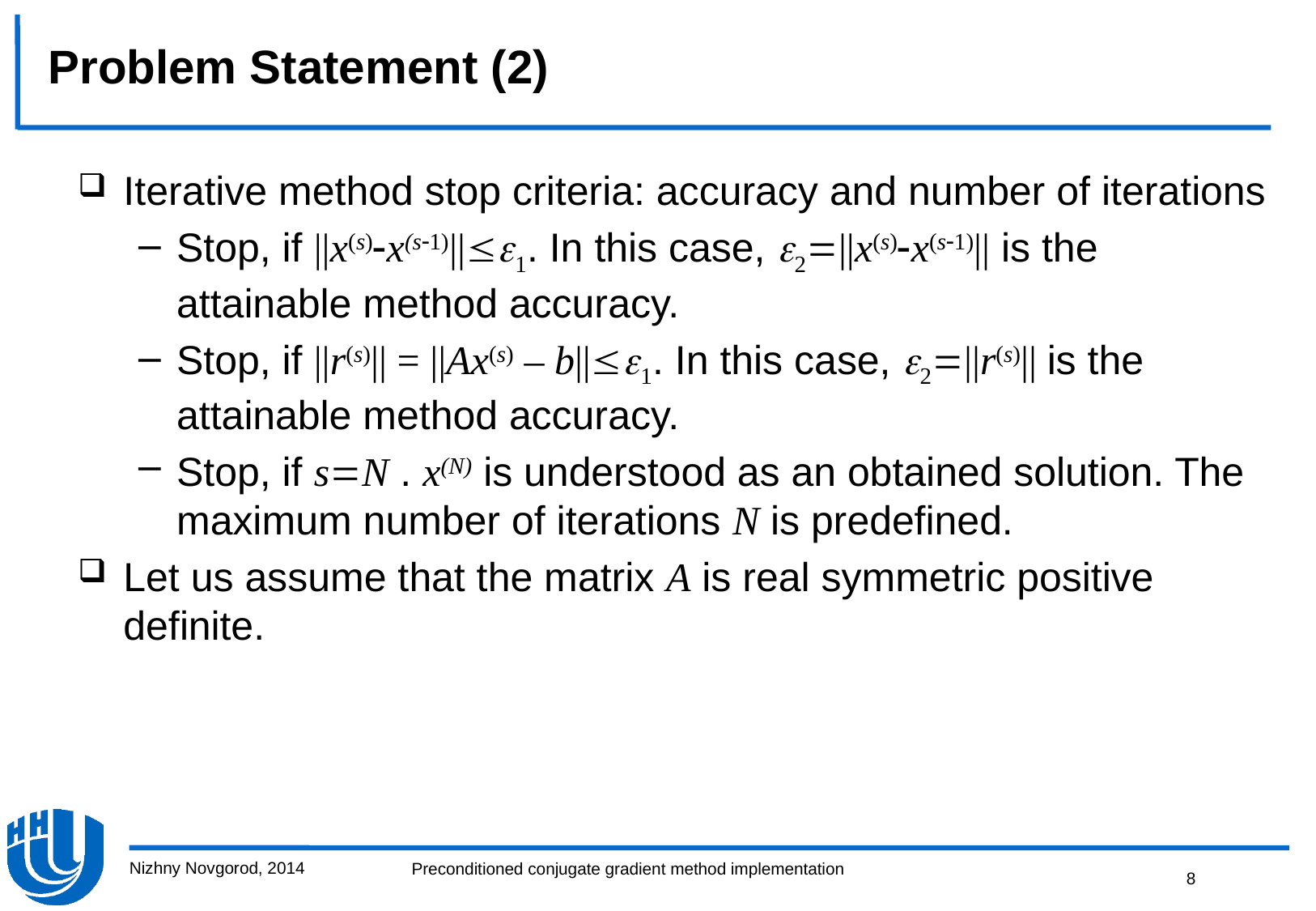

Problem Statement (2)

Iterative method stop criteria: accuracy and number of iterations
Stop, if ||x(s)−x(s−1)||≤ε1. In this case, ε2=||x(s)−x(s−1)|| is the attainable method accuracy.
Stop, if ||r(s)|| = ||Ax(s) – b||≤ε1. In this case, ε2=||r(s)|| is the attainable method accuracy.
Stop, if s=N . x(N) is understood as an obtained solution. The maximum number of iterations N is predefined.
Let us assume that the matrix A is real symmetric positive definite.

Nizhny Novgorod, 2014
8
Preconditioned conjugate gradient method implementation